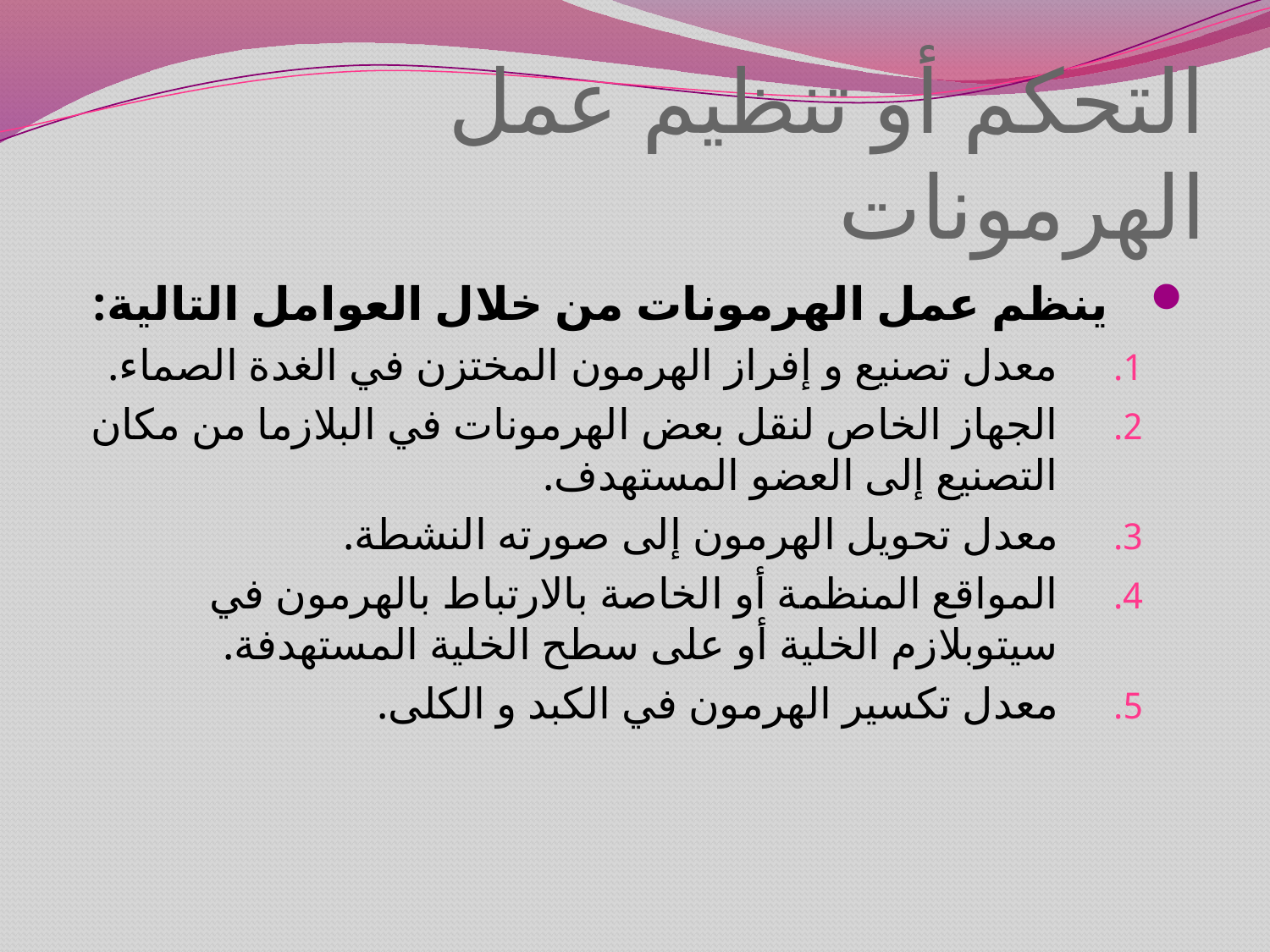

# التحكم أو تنظيم عمل الهرمونات
ينظم عمل الهرمونات من خلال العوامل التالية:
معدل تصنيع و إفراز الهرمون المختزن في الغدة الصماء.
الجهاز الخاص لنقل بعض الهرمونات في البلازما من مكان التصنيع إلى العضو المستهدف.
معدل تحويل الهرمون إلى صورته النشطة.
المواقع المنظمة أو الخاصة بالارتباط بالهرمون في سيتوبلازم الخلية أو على سطح الخلية المستهدفة.
معدل تكسير الهرمون في الكبد و الكلى.